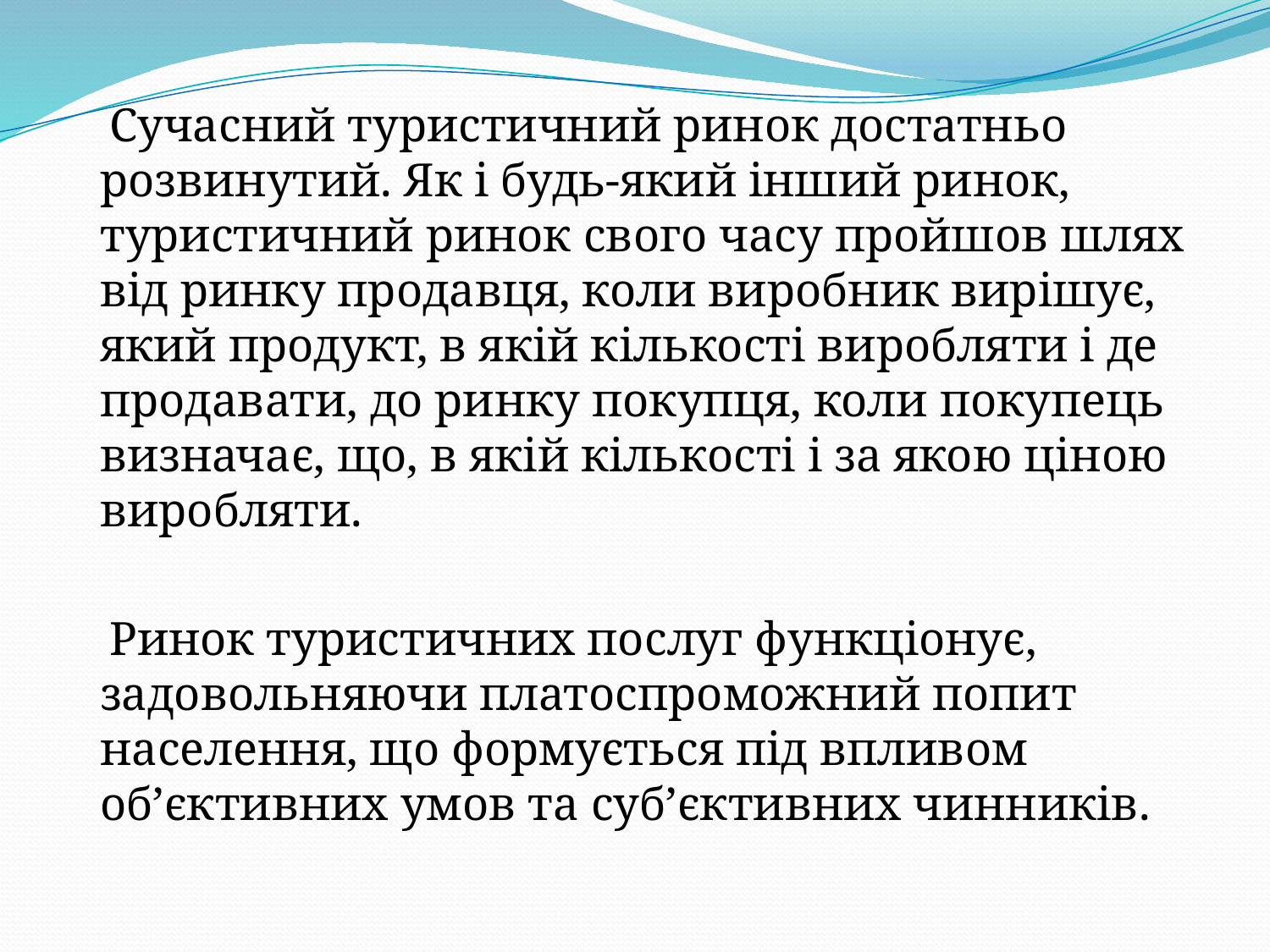

Сучасний туристичний ринок достатньо розвинутий. Як і будь-який інший ринок, туристичний ринок свого часу пройшов шлях від ринку продавця, коли виробник вирішує, який продукт, в якій кількості виробляти і де продавати, до ринку покупця, коли покупець визначає, що, в якій кількості і за якою ціною виробляти.

    Ринок туристичних послуг функціонує, задовольняючи платоспроможний попит населення, що формується під впливом об’єктивних умов та суб’єктивних чинників.